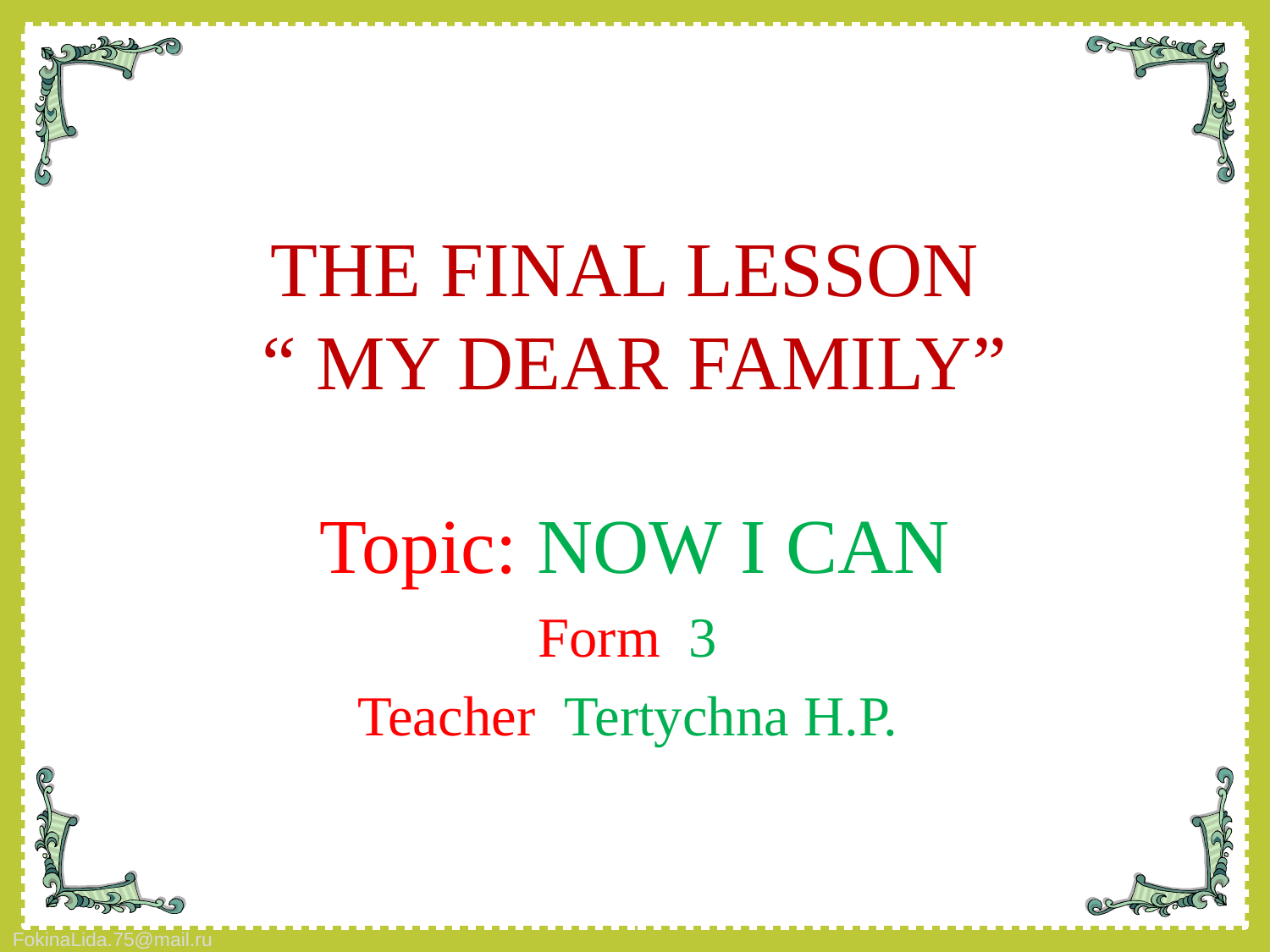

# THE FINAL LESSON “ MY DEAR FAMILY”

Topic: NOW I CAN
Form  3
Teacher  Tertychna H.P.